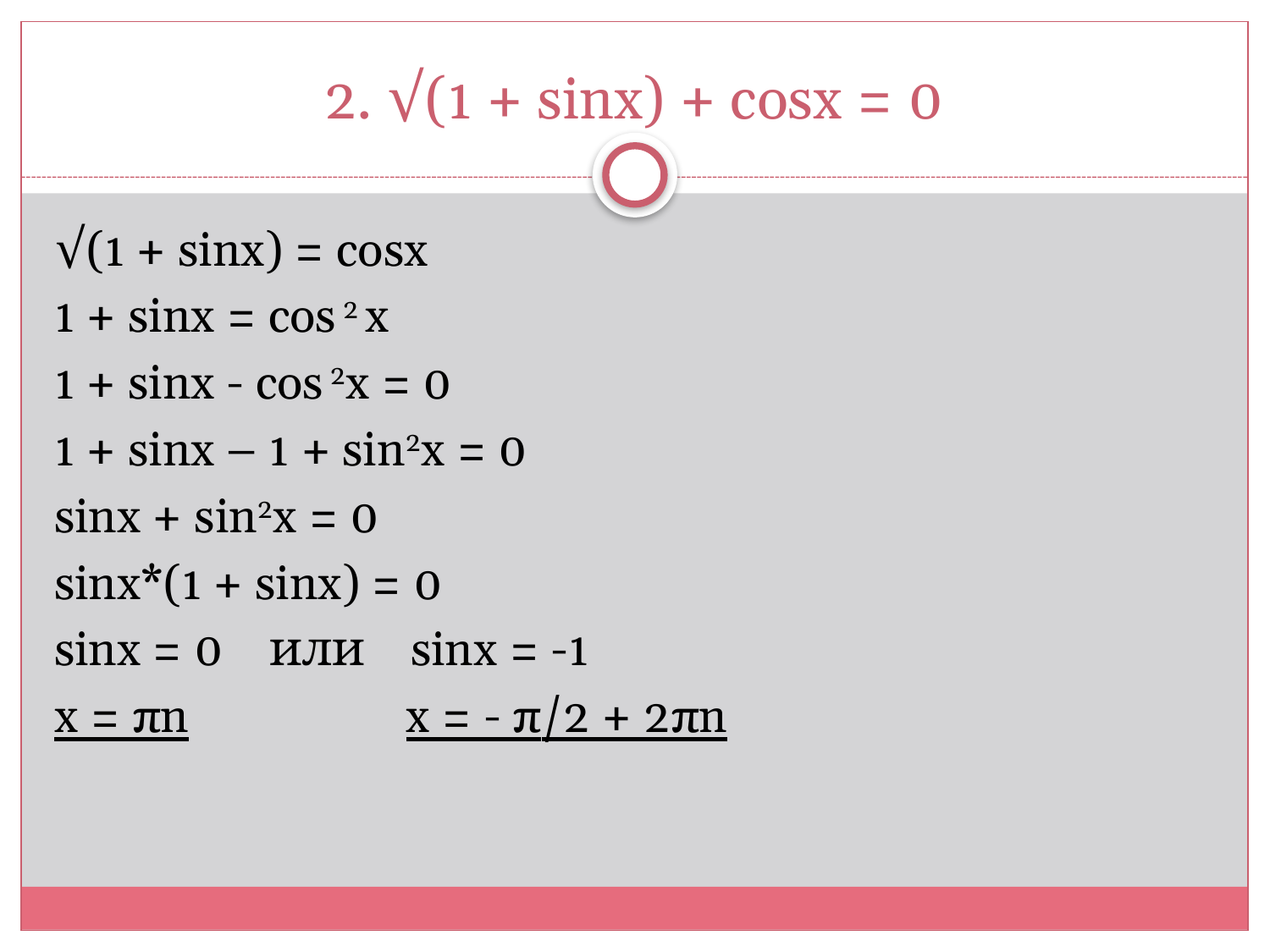

# 2. √(1 + sinx) + cosx = 0
√(1 + sinx) = cosx
1 + sinx = cos 2 x
1 + sinx - cos 2x = 0
1 + sinx – 1 + sin2x = 0
sinx + sin2x = 0
sinx*(1 + sinx) = 0
sinx = 0    или    sinx = -1
x = πn                   x = - π/2 + 2πn